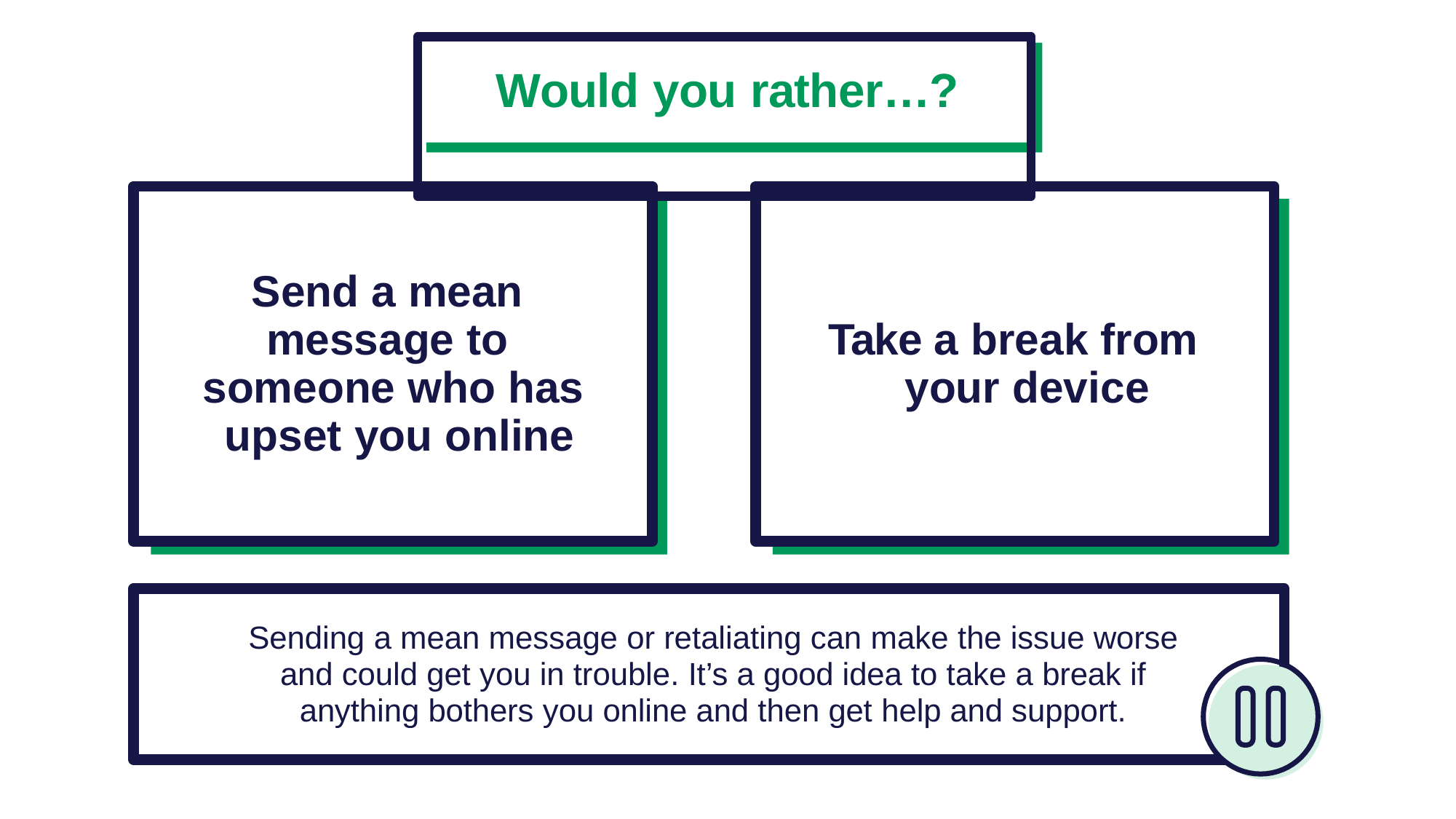

# Would you rather…?

Send a mean  message to  someone who has  upset you online
Take a break from  your device

Sending a mean message or retaliating can make the issue worse  and could get you in trouble. It’s a good idea to take a break if  anything bothers you online and then get help and support.